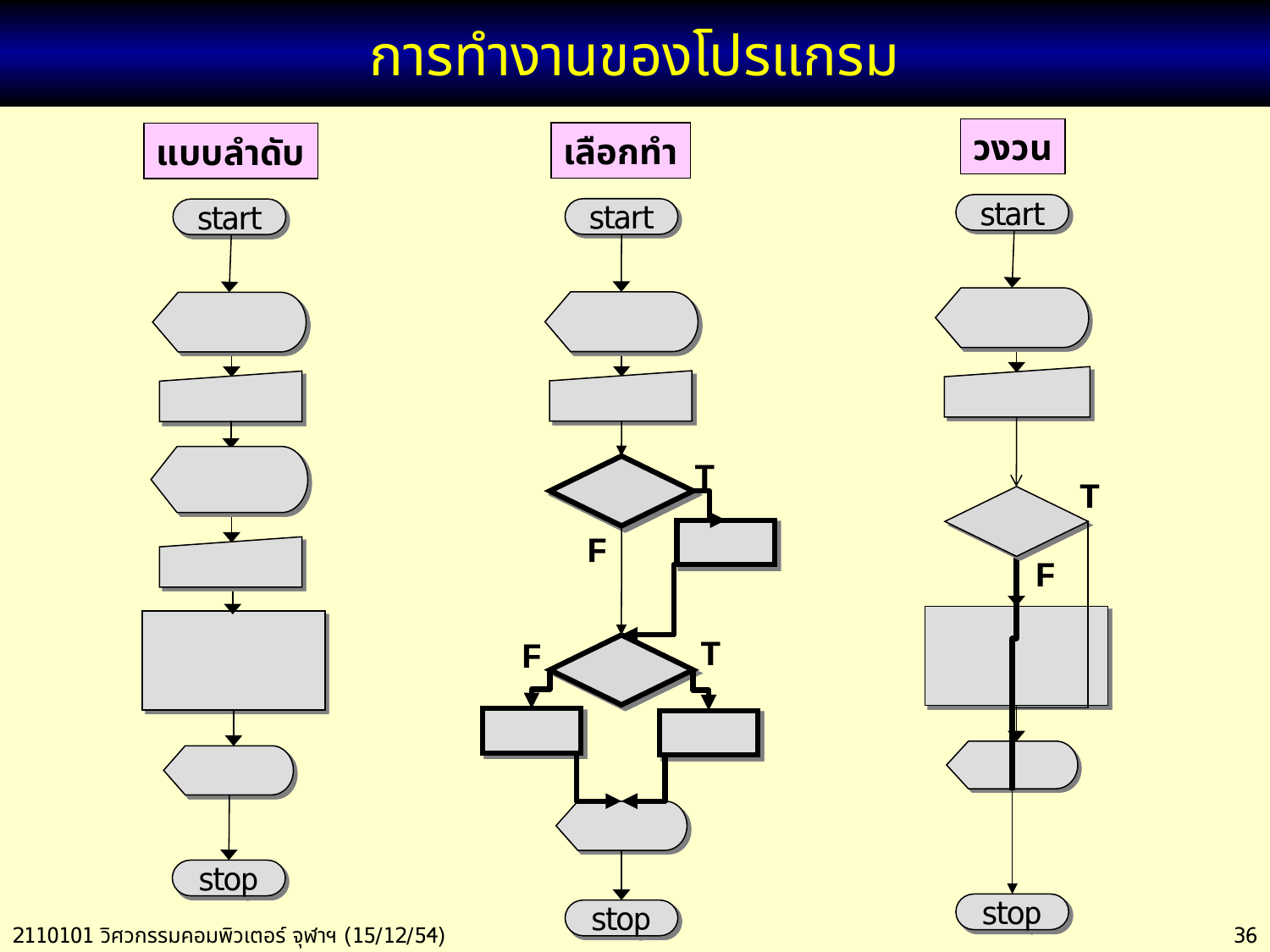

# การทำงานของโปรแกรม
วงวน
start

T

F

stop
เลือกทำ
start

T

F
T
F

stop
แบบลำดับ
start

stop